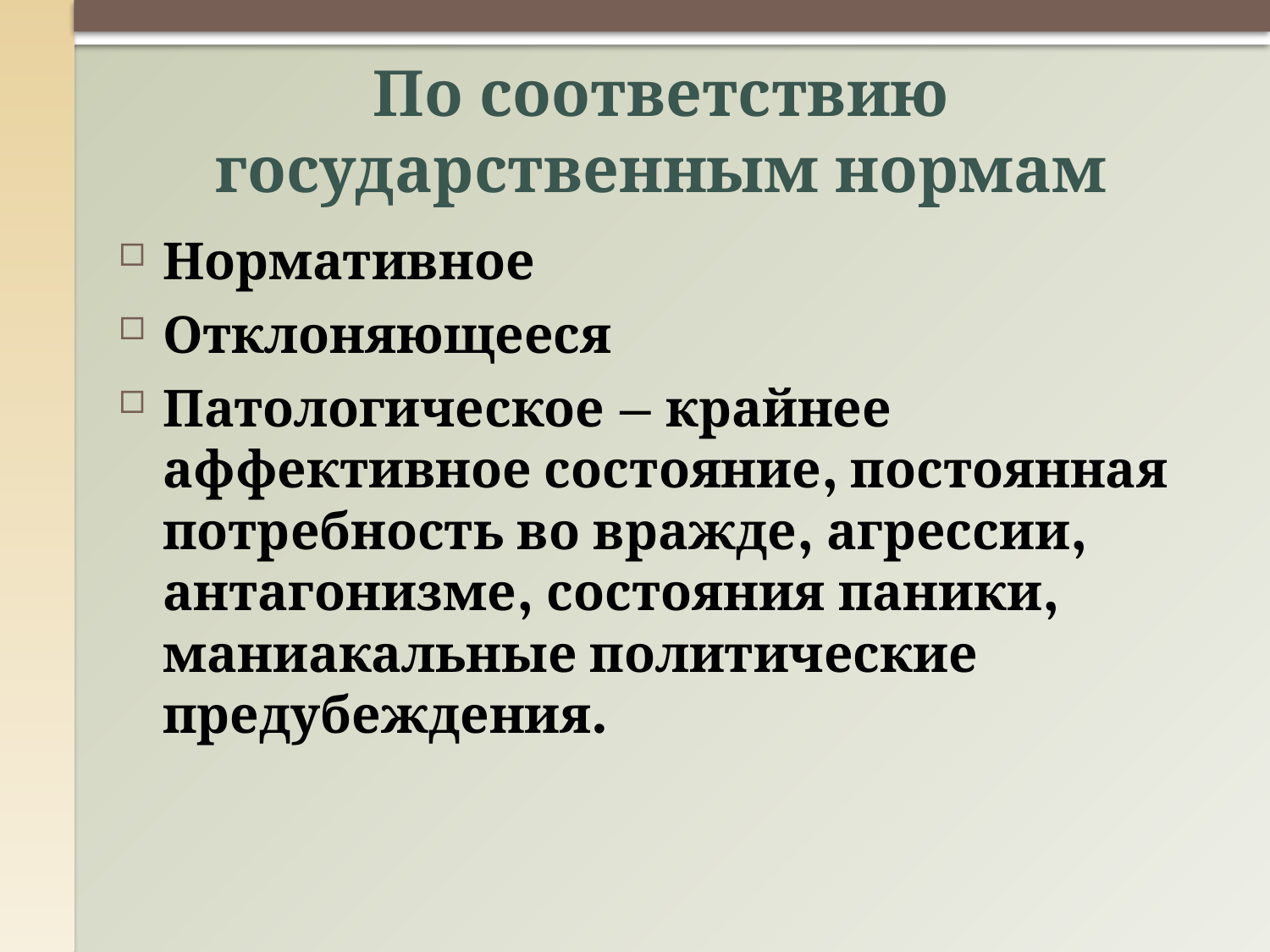

# По соответствию государственным нормам
Нормативное
Отклоняющееся
Патологическое – крайнее аффективное состояние, постоянная потребность во вражде, агрессии, антагонизме, состояния паники, маниакальные политические предубеждения.